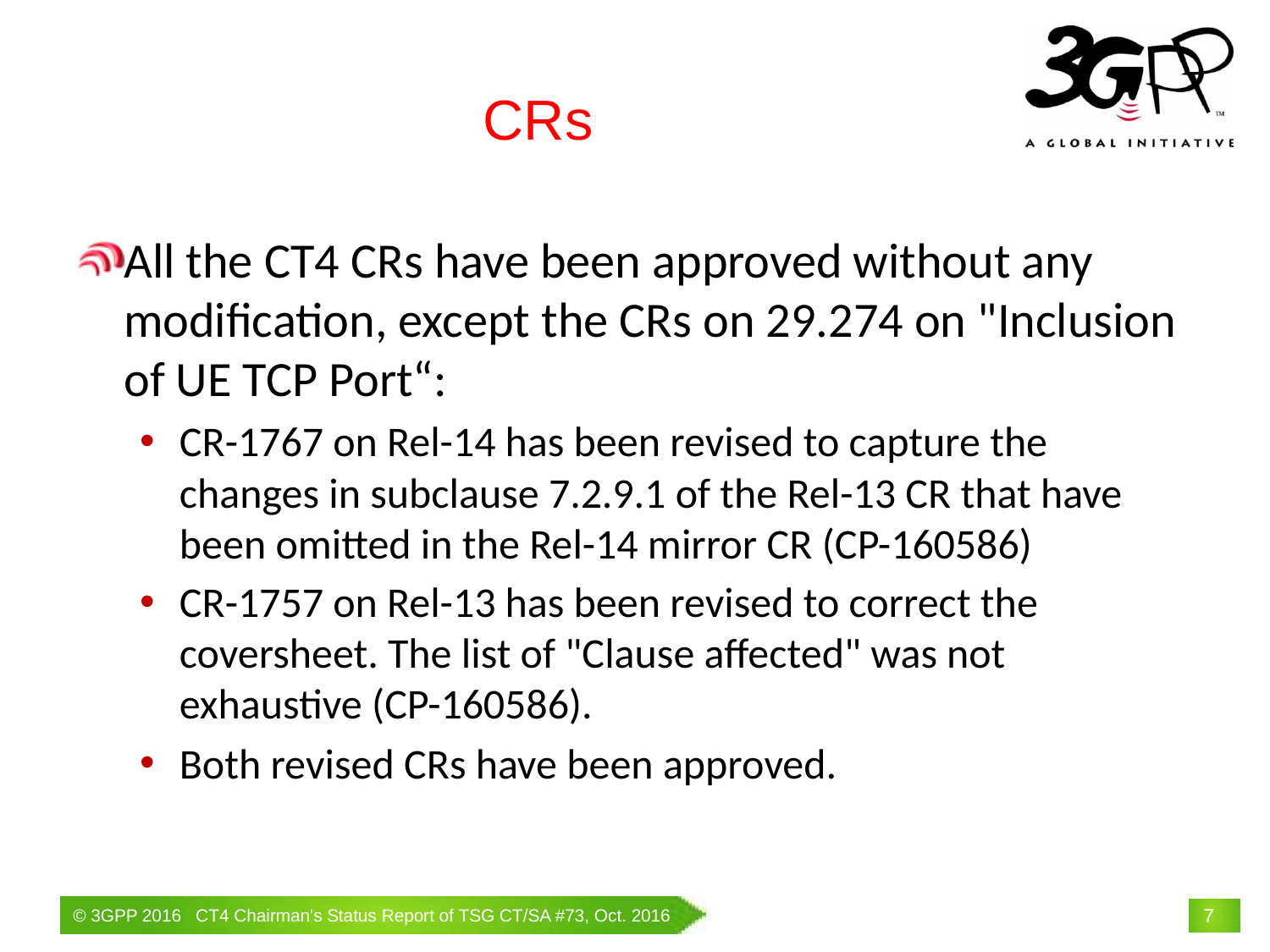

# CRs
All the CT4 CRs have been approved without any modification, except the CRs on 29.274 on "Inclusion of UE TCP Port“:
CR-1767 on Rel-14 has been revised to capture the changes in subclause 7.2.9.1 of the Rel-13 CR that have been omitted in the Rel-14 mirror CR (CP-160586)
CR-1757 on Rel-13 has been revised to correct the coversheet. The list of "Clause affected" was not exhaustive (CP-160586).
Both revised CRs have been approved.